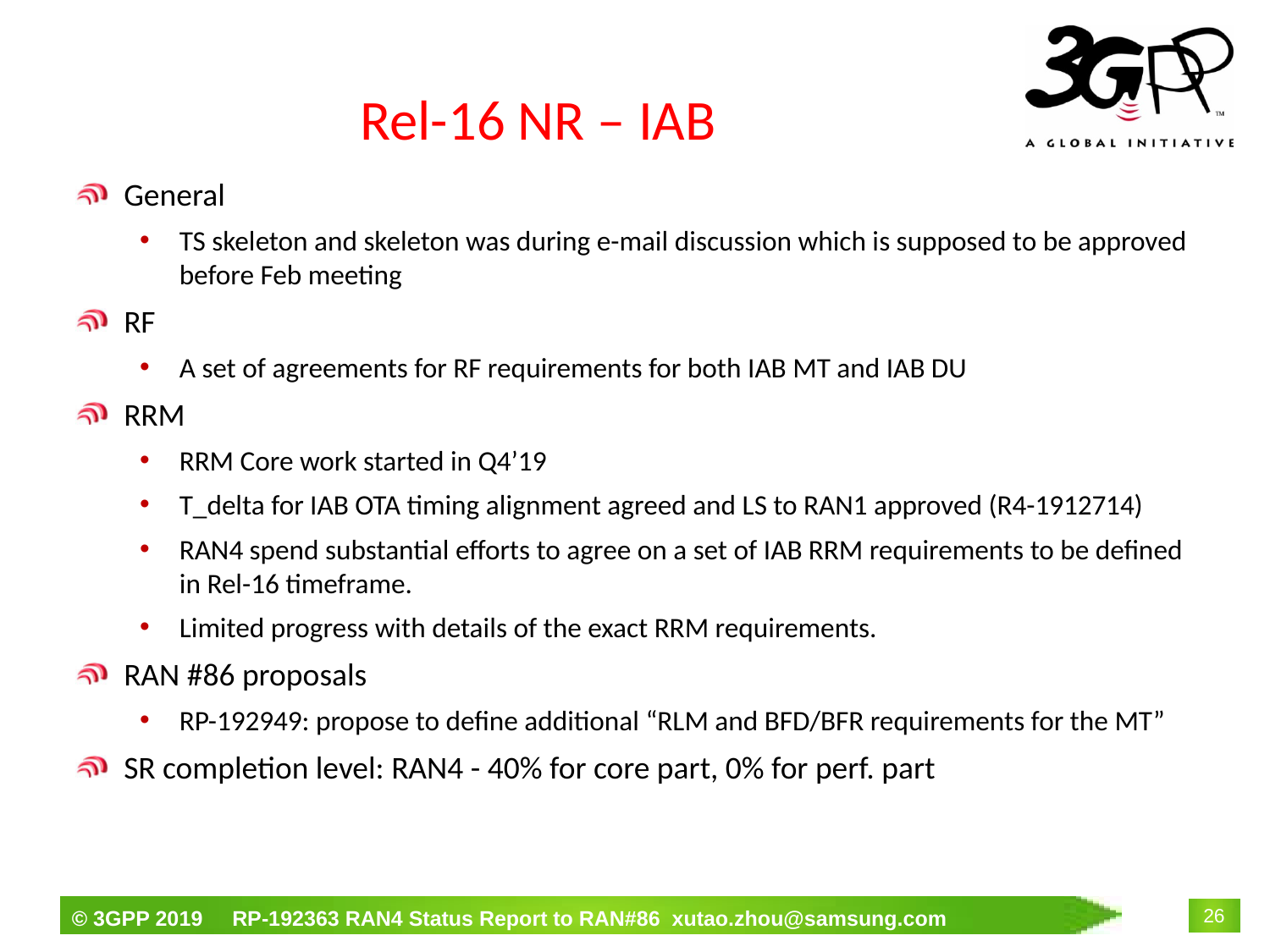

# Rel-16 NR – IAB
General
TS skeleton and skeleton was during e-mail discussion which is supposed to be approved before Feb meeting
RF
A set of agreements for RF requirements for both IAB MT and IAB DU
RRM
RRM Core work started in Q4’19
T_delta for IAB OTA timing alignment agreed and LS to RAN1 approved (R4-1912714)
RAN4 spend substantial efforts to agree on a set of IAB RRM requirements to be defined in Rel-16 timeframe.
Limited progress with details of the exact RRM requirements.
RAN #86 proposals
RP-192949: propose to define additional “RLM and BFD/BFR requirements for the MT”
SR completion level: RAN4 - 40% for core part, 0% for perf. part